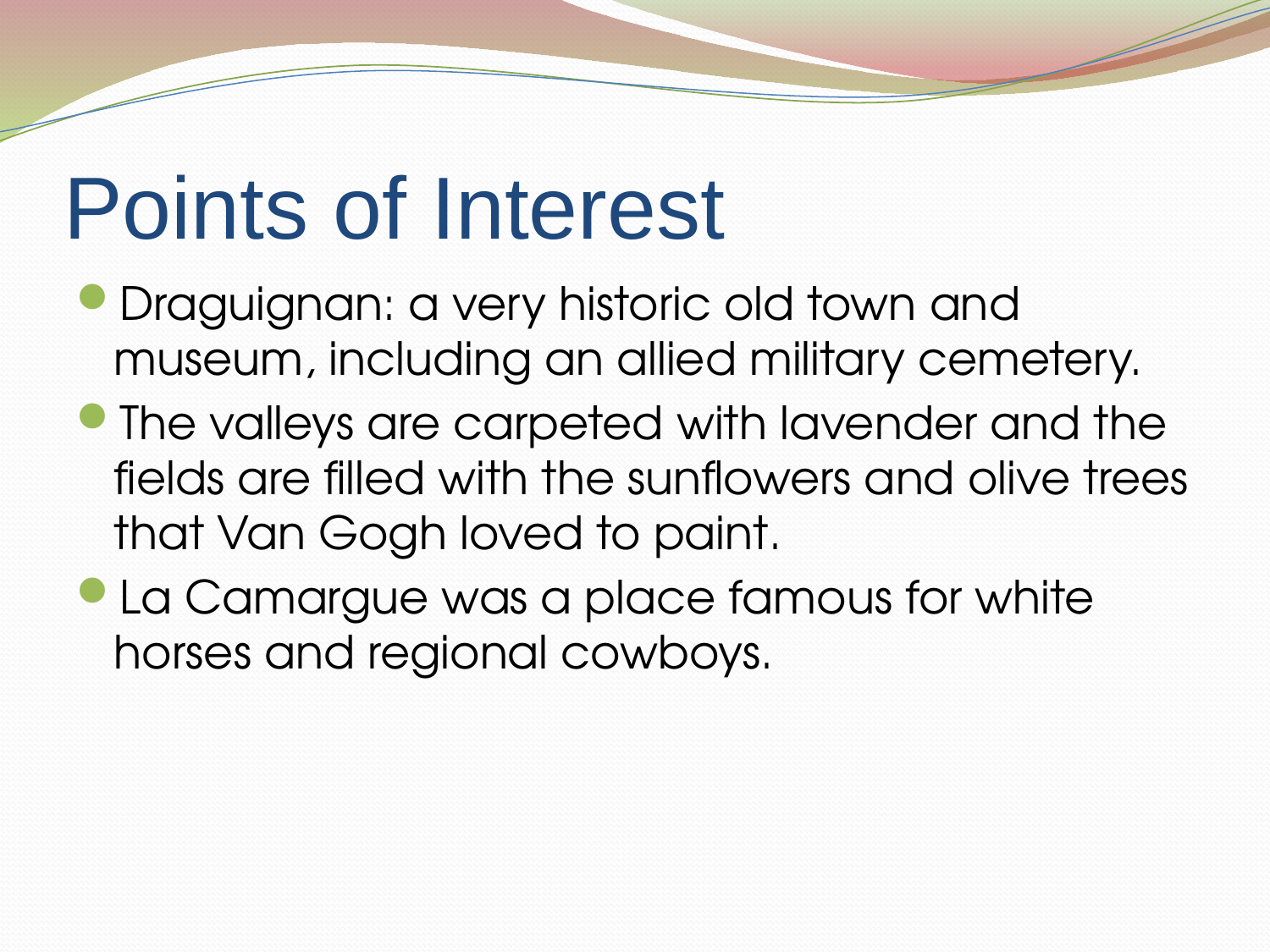

# Points of Interest
Draguignan: a very historic old town and museum, including an allied military cemetery.
The valleys are carpeted with lavender and the fields are filled with the sunflowers and olive trees that Van Gogh loved to paint.
La Camargue was a place famous for white horses and regional cowboys.